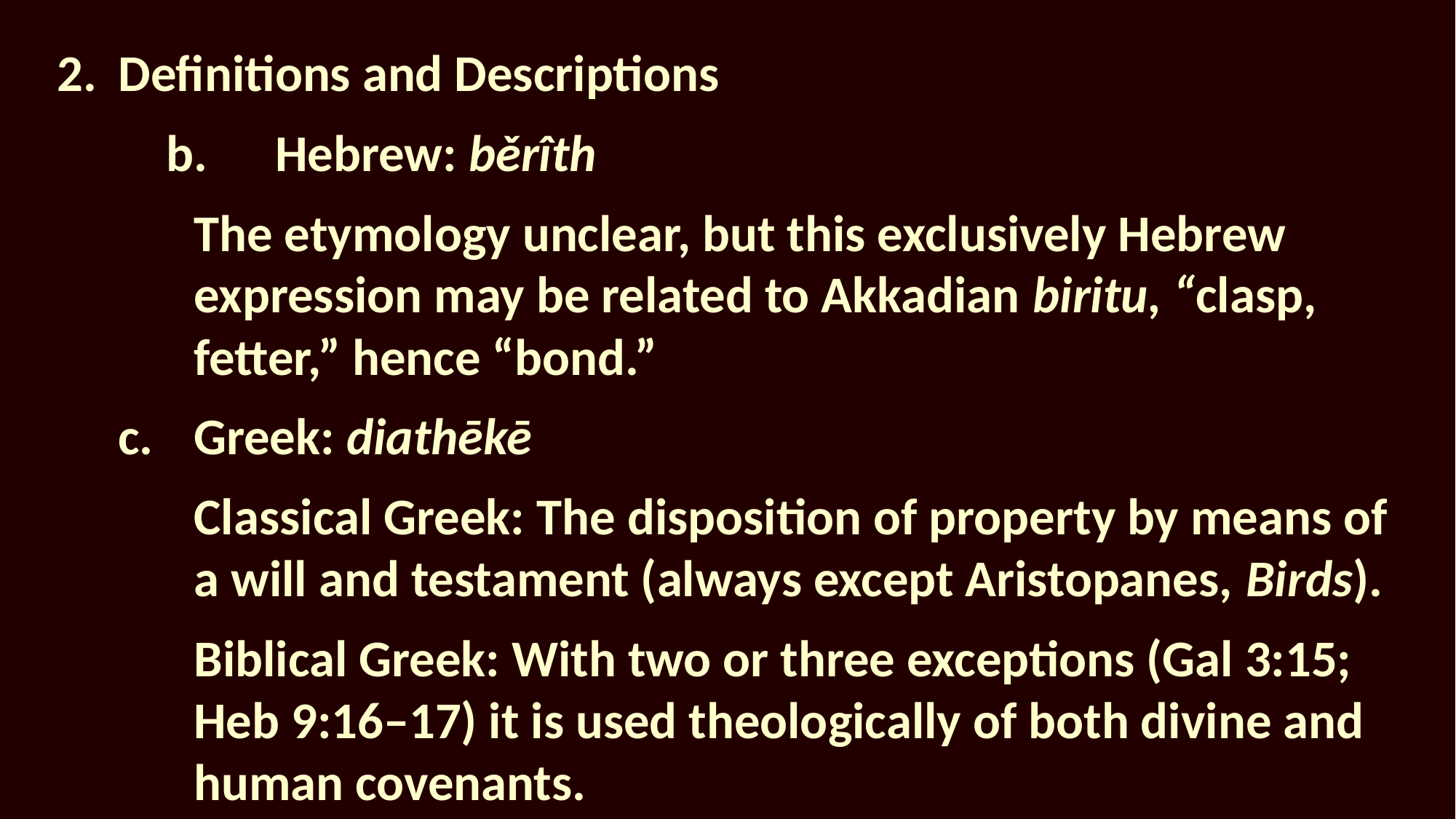

Definitions and Descriptions
	b.	Hebrew: běrîth
	The etymology unclear, but this exclusively Hebrew expression may be related to Akkadian biritu, “clasp, fetter,” hence “bond.”
c.	Greek: diathēkē
Classical Greek: The disposition of property by means of a will and testament (always except Aristopanes, Birds).
Biblical Greek: With two or three exceptions (Gal 3:15; Heb 9:16–17) it is used theologically of both divine and human covenants.